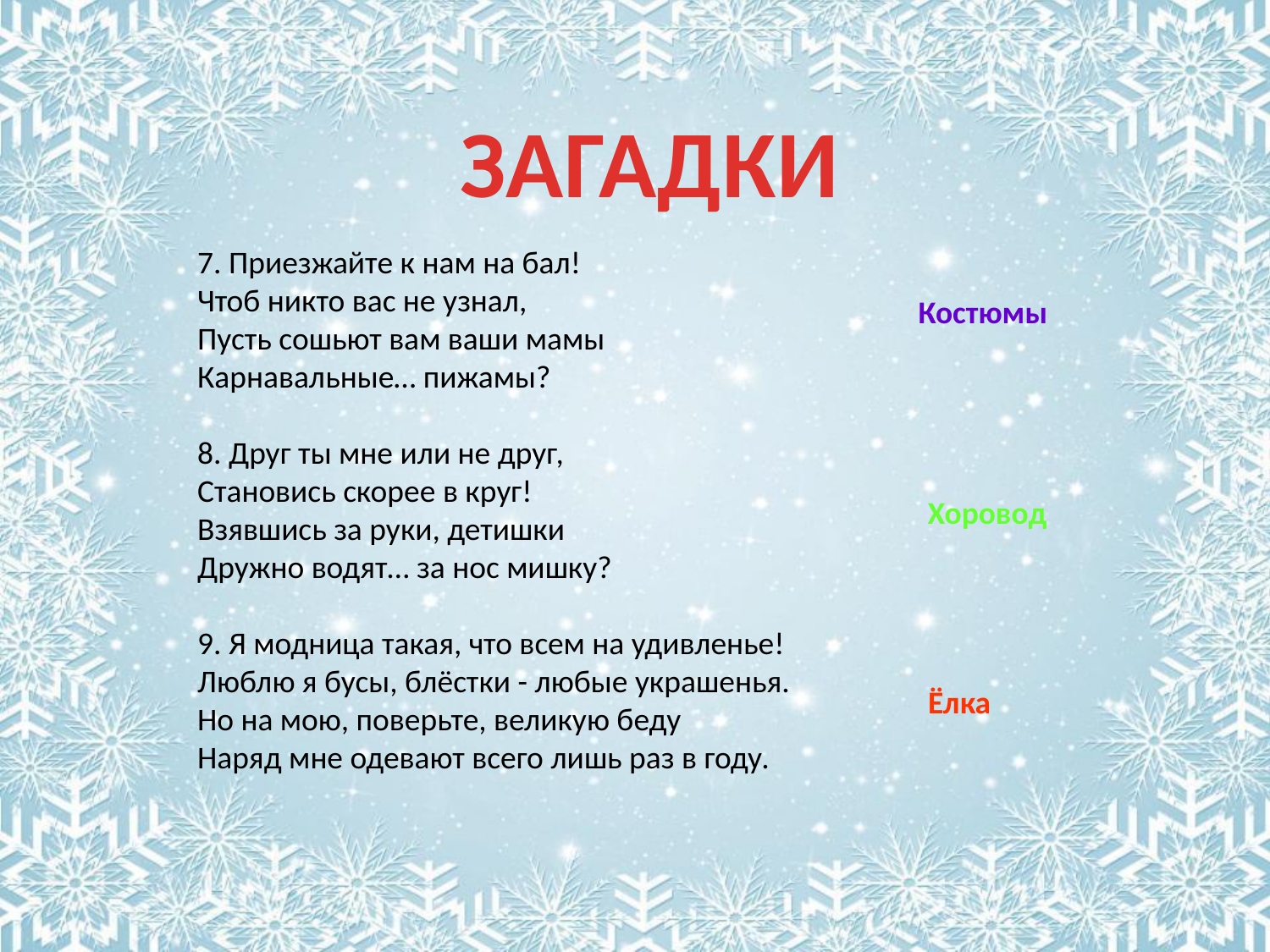

ЗАГАДКИ
7. Приезжайте к нам на бал! 
Чтоб никто вас не узнал, 
Пусть сошьют вам ваши мамы 
Карнавальные… пижамы?
8. Друг ты мне или не друг, 
Становись скорее в круг! 
Взявшись за руки, детишки 
Дружно водят… за нос мишку?
9. Я модница такая, что всем на удивленье! 
Люблю я бусы, блёстки - любые украшенья. 
Но на мою, поверьте, великую беду 
Наряд мне одевают всего лишь раз в году.
Костюмы
Хоровод
Ёлка